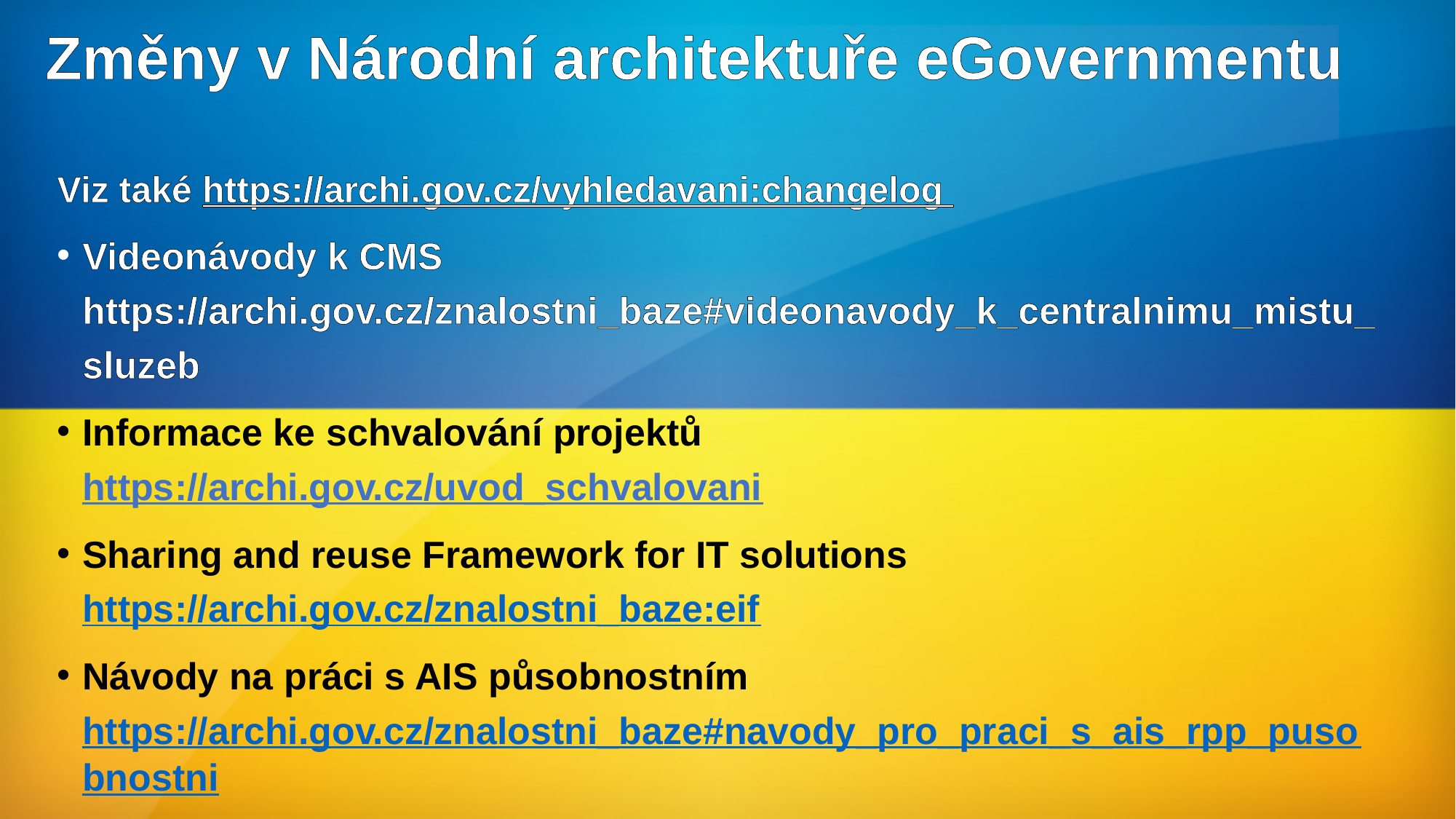

# Změny v Národní architektuře eGovernmentu
Viz také https://archi.gov.cz/vyhledavani:changelog
Videonávody k CMS https://archi.gov.cz/znalostni_baze#videonavody_k_centralnimu_mistu_sluzeb
Informace ke schvalování projektů https://archi.gov.cz/uvod_schvalovani
Sharing and reuse Framework for IT solutions https://archi.gov.cz/znalostni_baze:eif
Návody na práci s AIS působnostním https://archi.gov.cz/znalostni_baze#navody_pro_praci_s_ais_rpp_pusobnostni